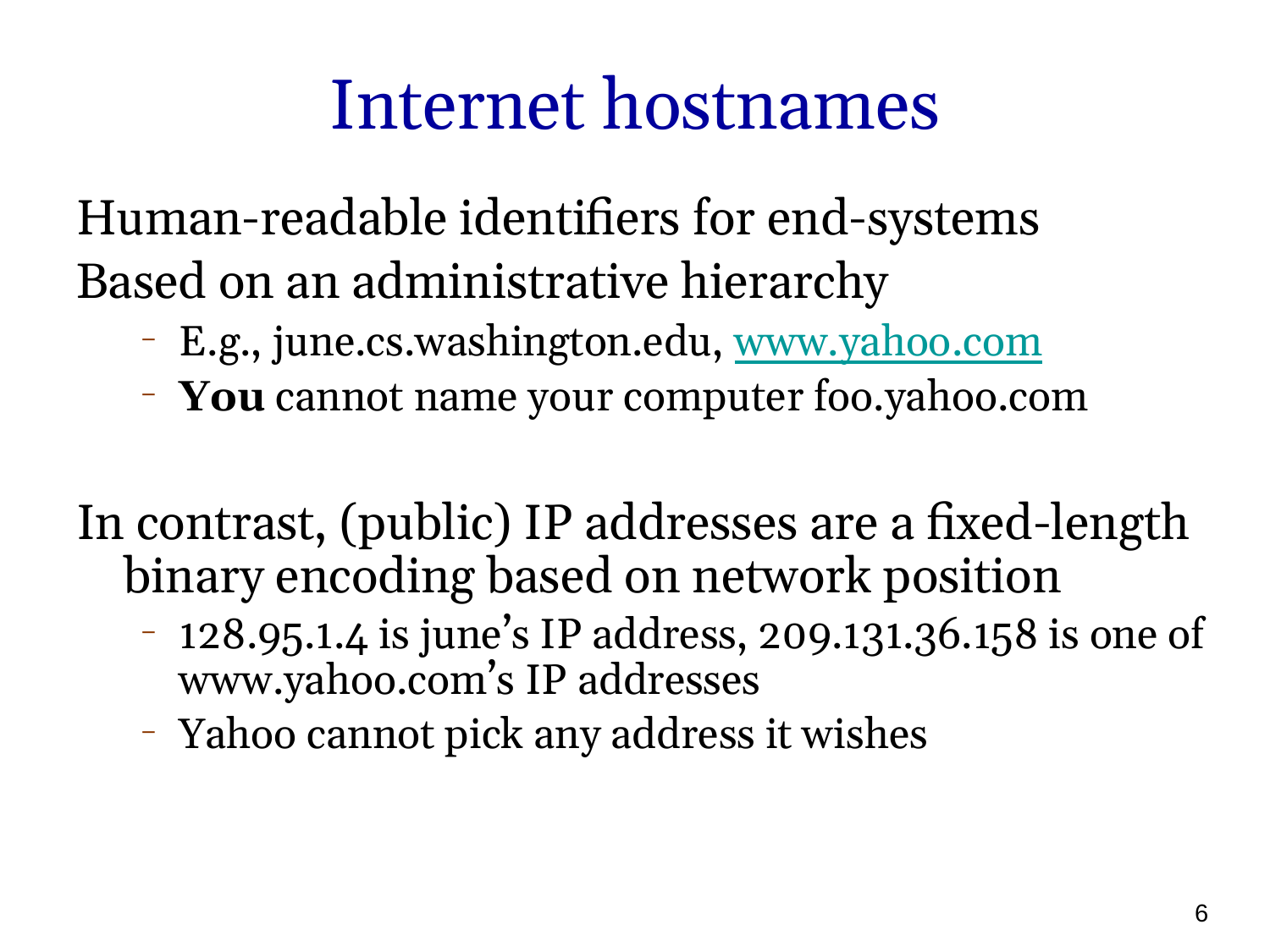

# Internet hostnames
Human-readable identifiers for end-systems
Based on an administrative hierarchy
E.g., june.cs.washington.edu, www.yahoo.com
You cannot name your computer foo.yahoo.com

In contrast, (public) IP addresses are a fixed-length binary encoding based on network position
128.95.1.4 is june’s IP address, 209.131.36.158 is one of www.yahoo.com’s IP addresses
Yahoo cannot pick any address it wishes
6